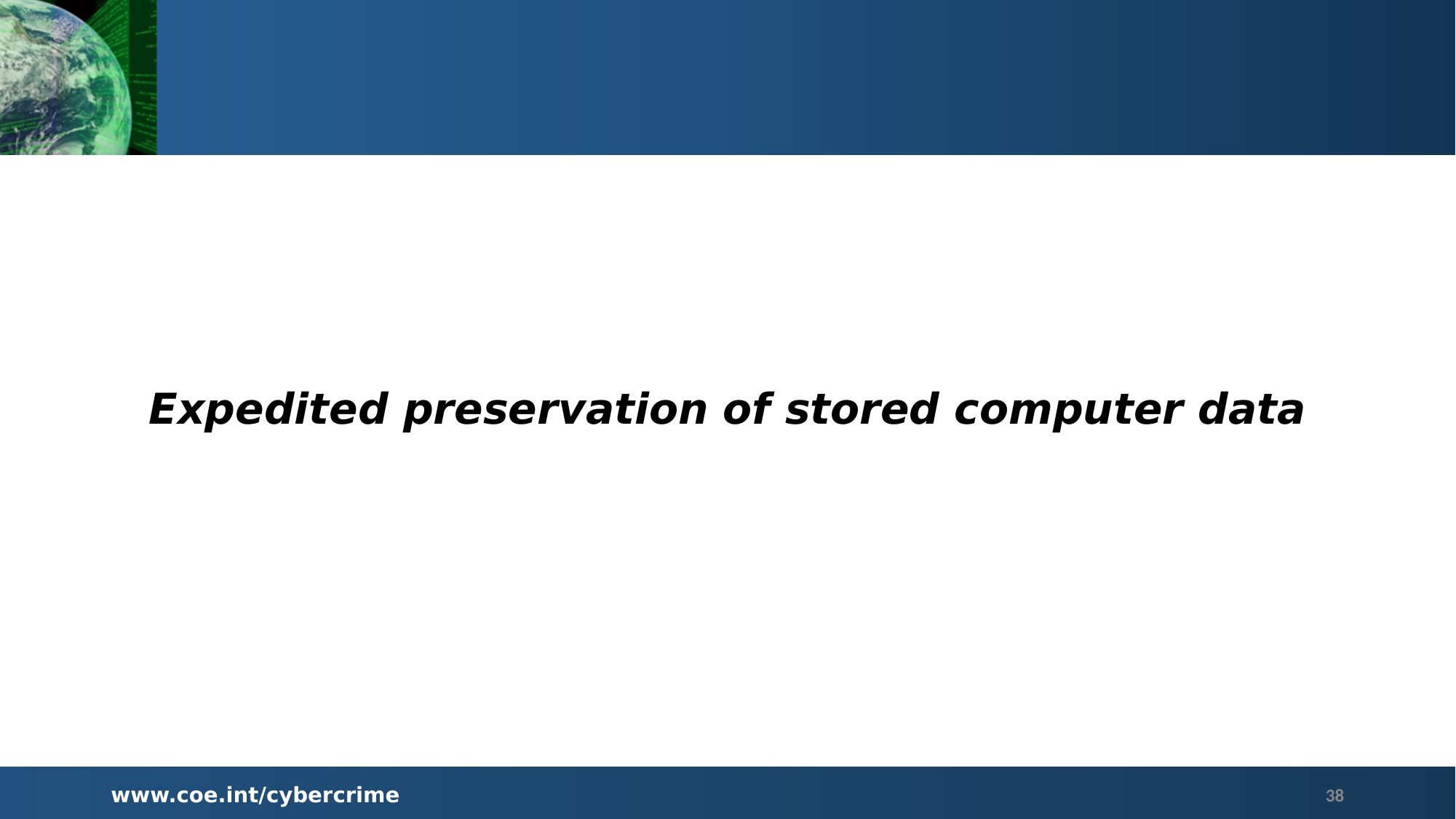

Expedited preservation of stored computer data
www.coe.int/cybercrime
38